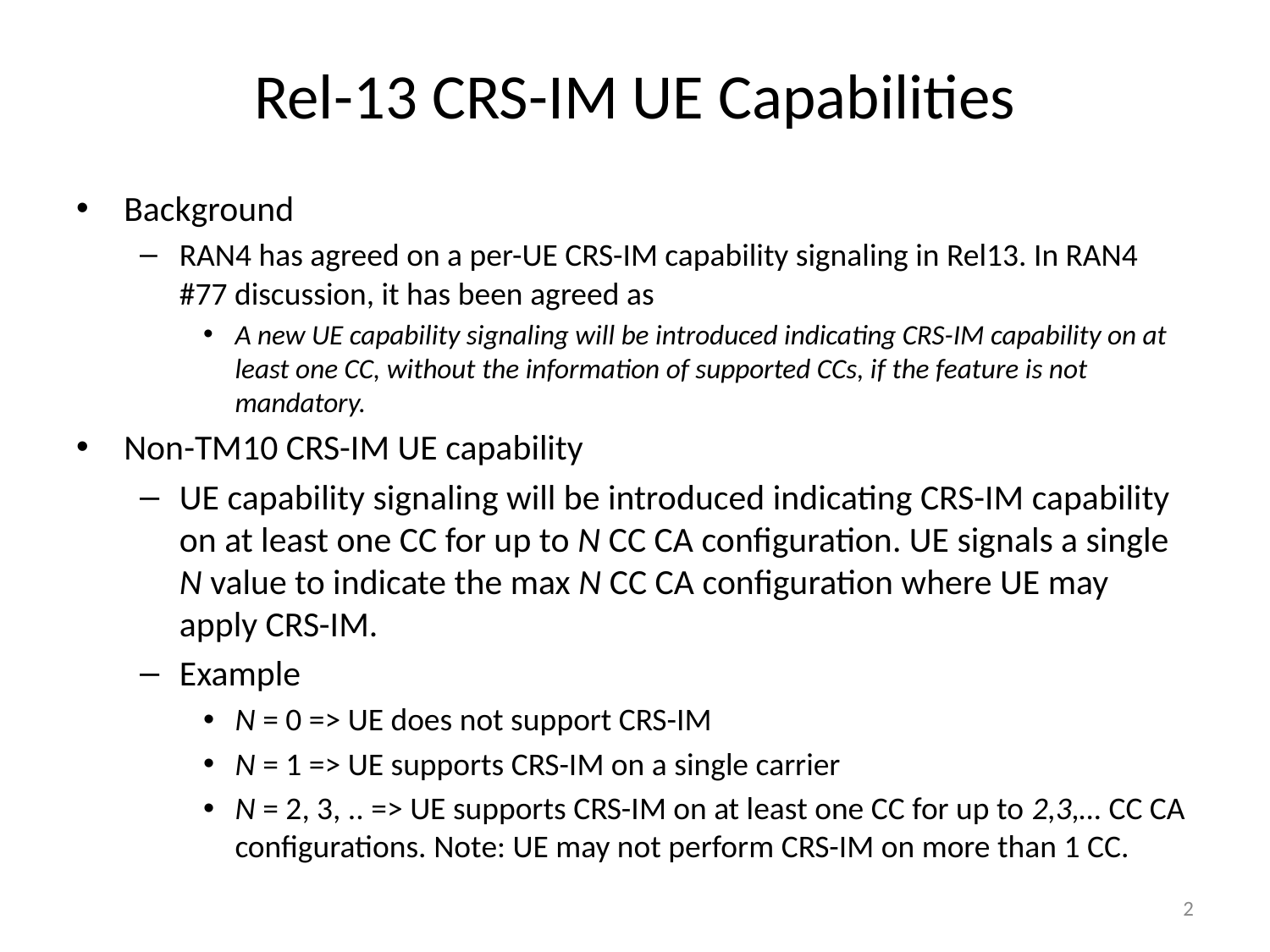

# Rel-13 CRS-IM UE Capabilities
Background
RAN4 has agreed on a per-UE CRS-IM capability signaling in Rel13. In RAN4 #77 discussion, it has been agreed as
A new UE capability signaling will be introduced indicating CRS-IM capability on at least one CC, without the information of supported CCs, if the feature is not mandatory.
Non-TM10 CRS-IM UE capability
UE capability signaling will be introduced indicating CRS-IM capability on at least one CC for up to N CC CA configuration. UE signals a single N value to indicate the max N CC CA configuration where UE may apply CRS-IM.
Example
N = 0 => UE does not support CRS-IM
N = 1 => UE supports CRS-IM on a single carrier
N = 2, 3, .. => UE supports CRS-IM on at least one CC for up to 2,3,… CC CA configurations. Note: UE may not perform CRS-IM on more than 1 CC.
2